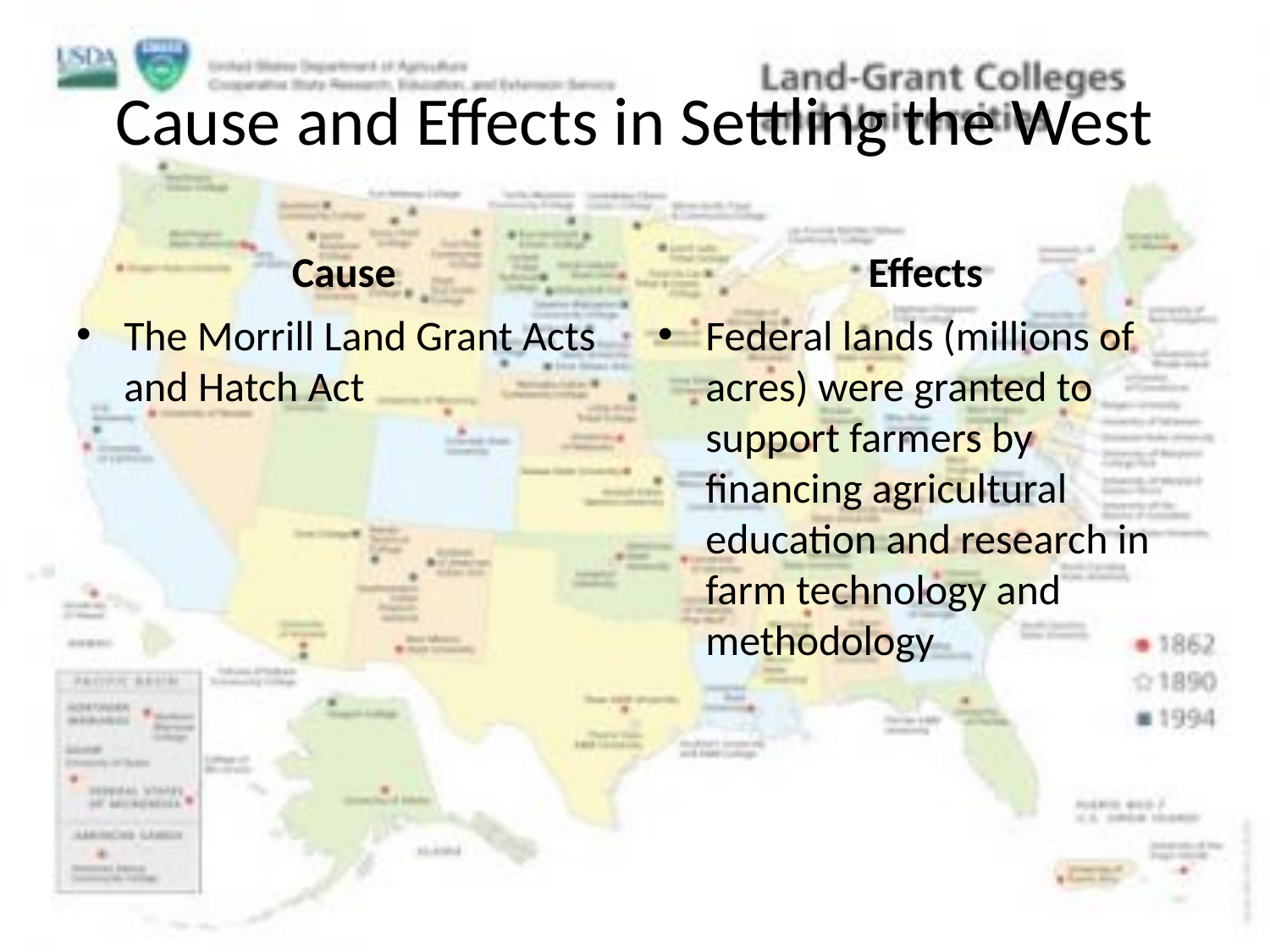

# Cause and Effects in Settling the West
Cause
Effects
The Morrill Land Grant Acts and Hatch Act
Federal lands (millions of acres) were granted to support farmers by financing agricultural education and research in farm technology and methodology